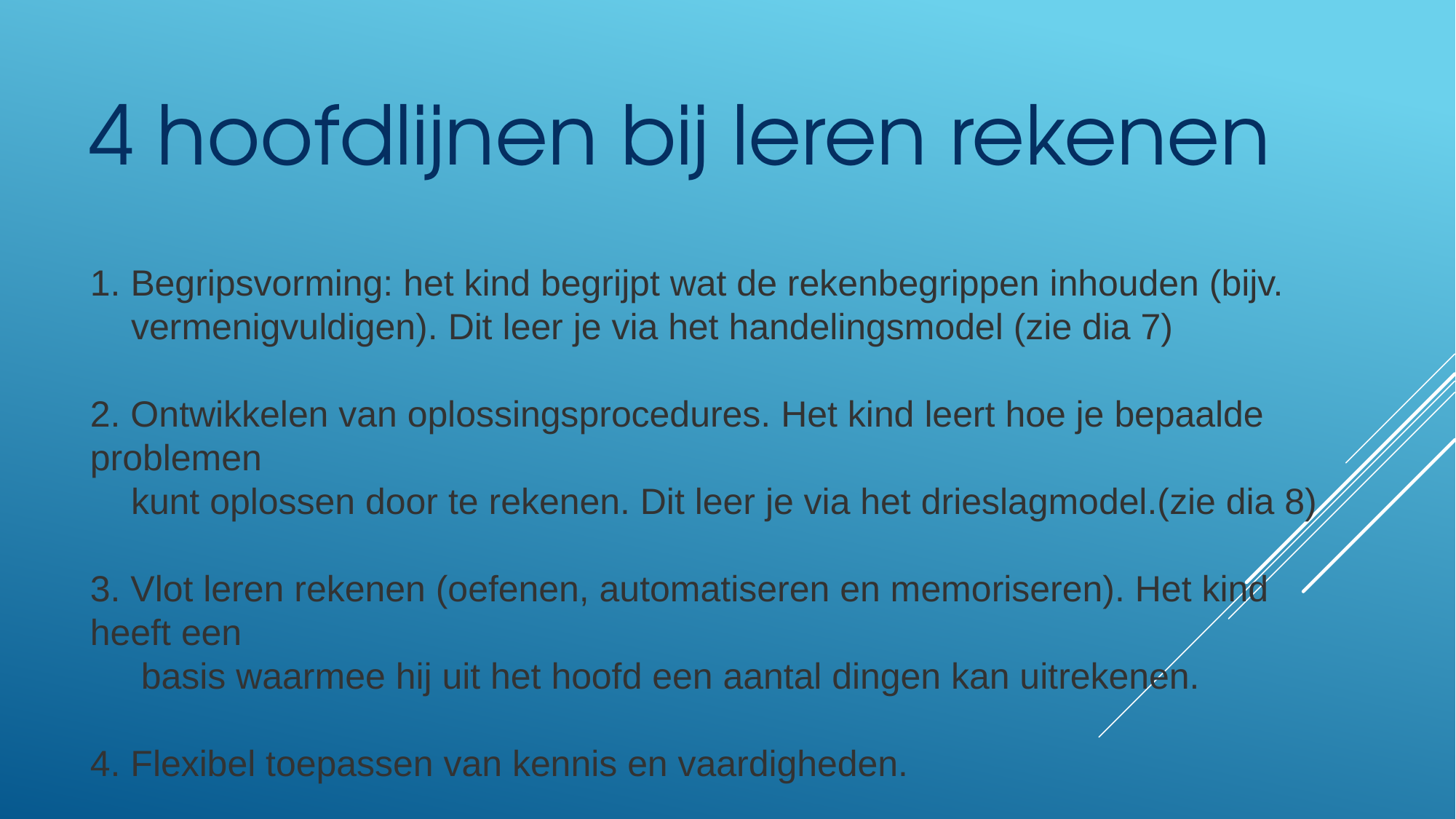

4 hoofdlijnen bij leren rekenen
 Begripsvorming: het kind begrijpt wat de rekenbegrippen inhouden (bijv.
    vermenigvuldigen). Dit leer je via het handelingsmodel (zie dia 7)

2. Ontwikkelen van oplossingsprocedures. Het kind leert hoe je bepaalde problemen
    kunt oplossen door te rekenen. Dit leer je via het drieslagmodel.(zie dia 8)

3. Vlot leren rekenen (oefenen, automatiseren en memoriseren). Het kind heeft een
     basis waarmee hij uit het hoofd een aantal dingen kan uitrekenen.

4. Flexibel toepassen van kennis en vaardigheden.